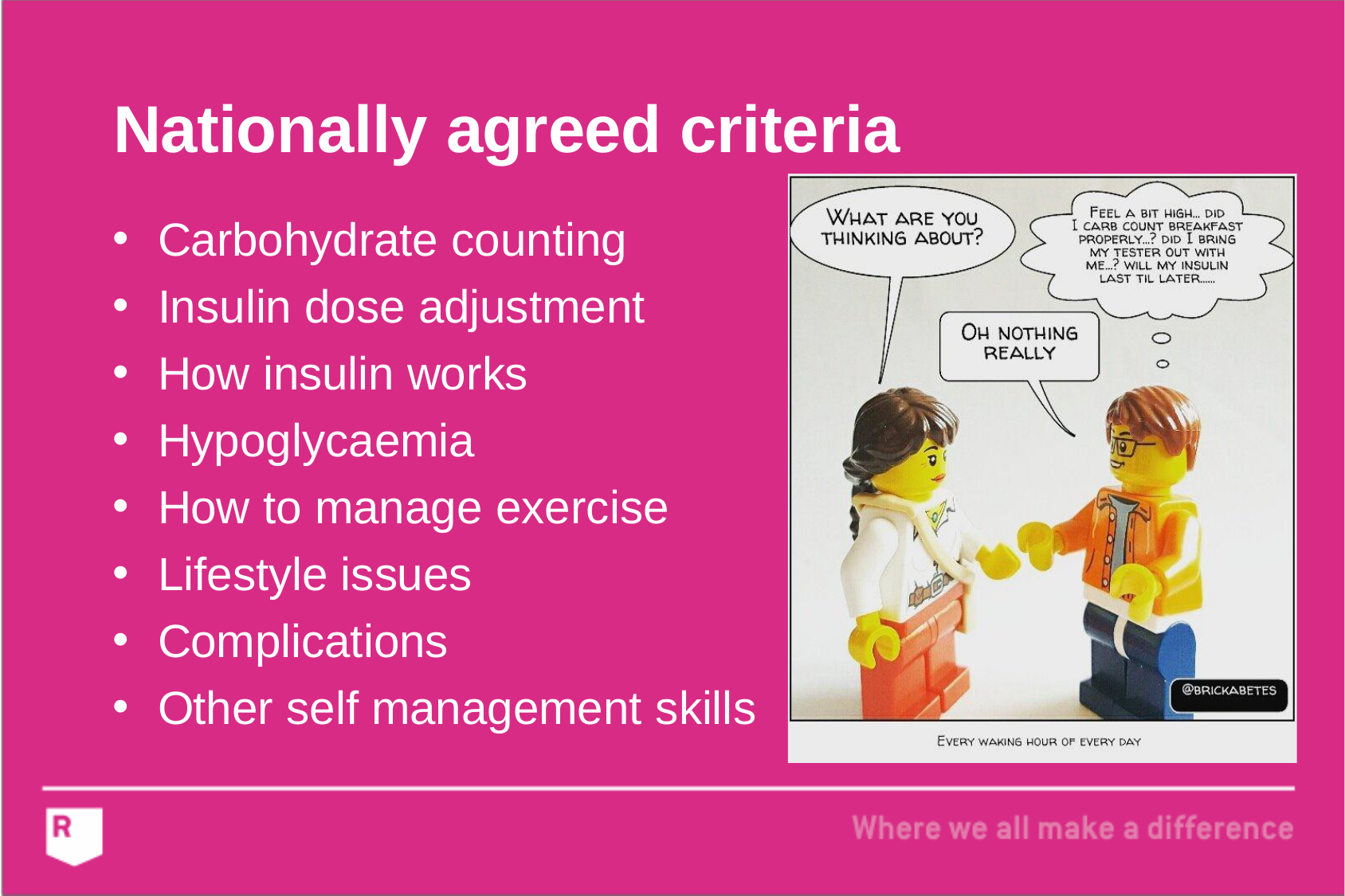

# Nationally agreed criteria

Carbohydrate counting

Insulin dose adjustment

How insulin works

Hypoglycaemia

How to manage exercise

Lifestyle issues

Complications

Other self management skills